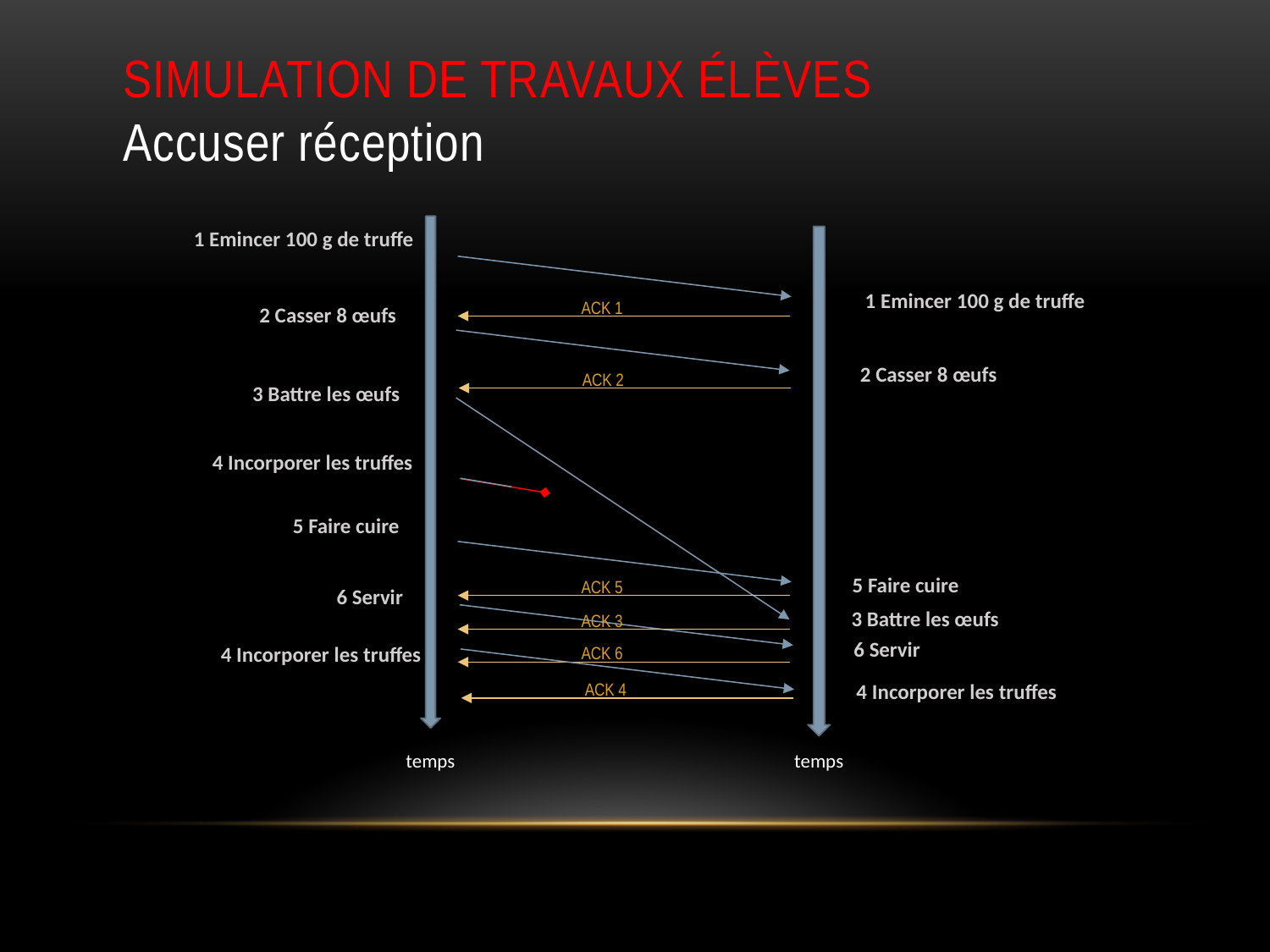

Simulation de travaux élèves
Accuser réception

1 Emincer 100 g de truffe
2 Casser 8 œufs
3 Battre les œufs
4 Incorporer les truffes

5 Faire cuire

 6 Servir

1 Emincer 100 g de truffe
2 Casser 8 œufs
 5 Faire cuire

3 Battre les œufs
6 Servir

ACK 1
ACK 2
ACK 5
ACK 3
4 Incorporer les truffes

ACK 6
4 Incorporer les truffes

ACK 4
temps

temps